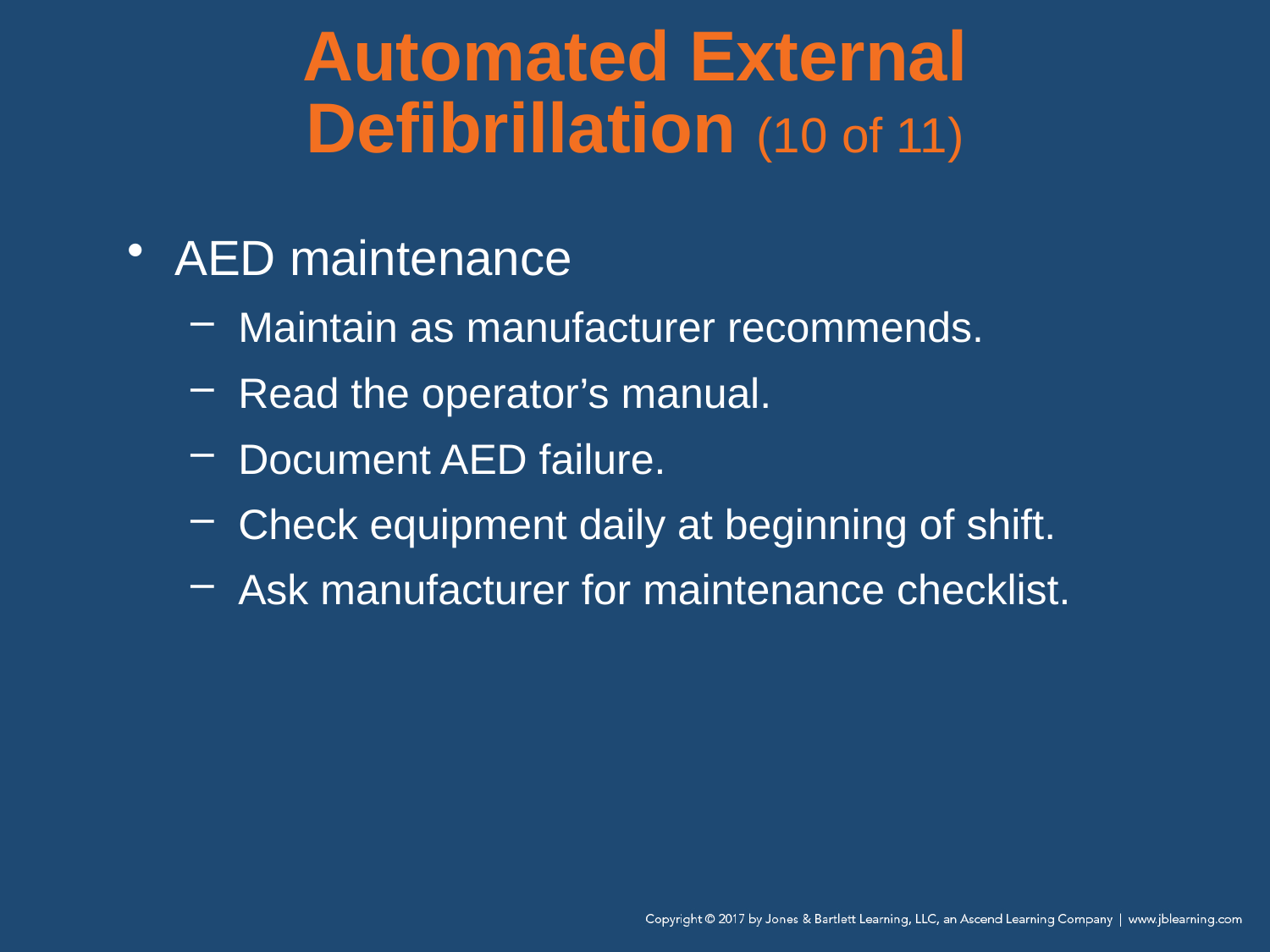

# Automated External Defibrillation (10 of 11)
AED maintenance
Maintain as manufacturer recommends.
Read the operator’s manual.
Document AED failure.
Check equipment daily at beginning of shift.
Ask manufacturer for maintenance checklist.